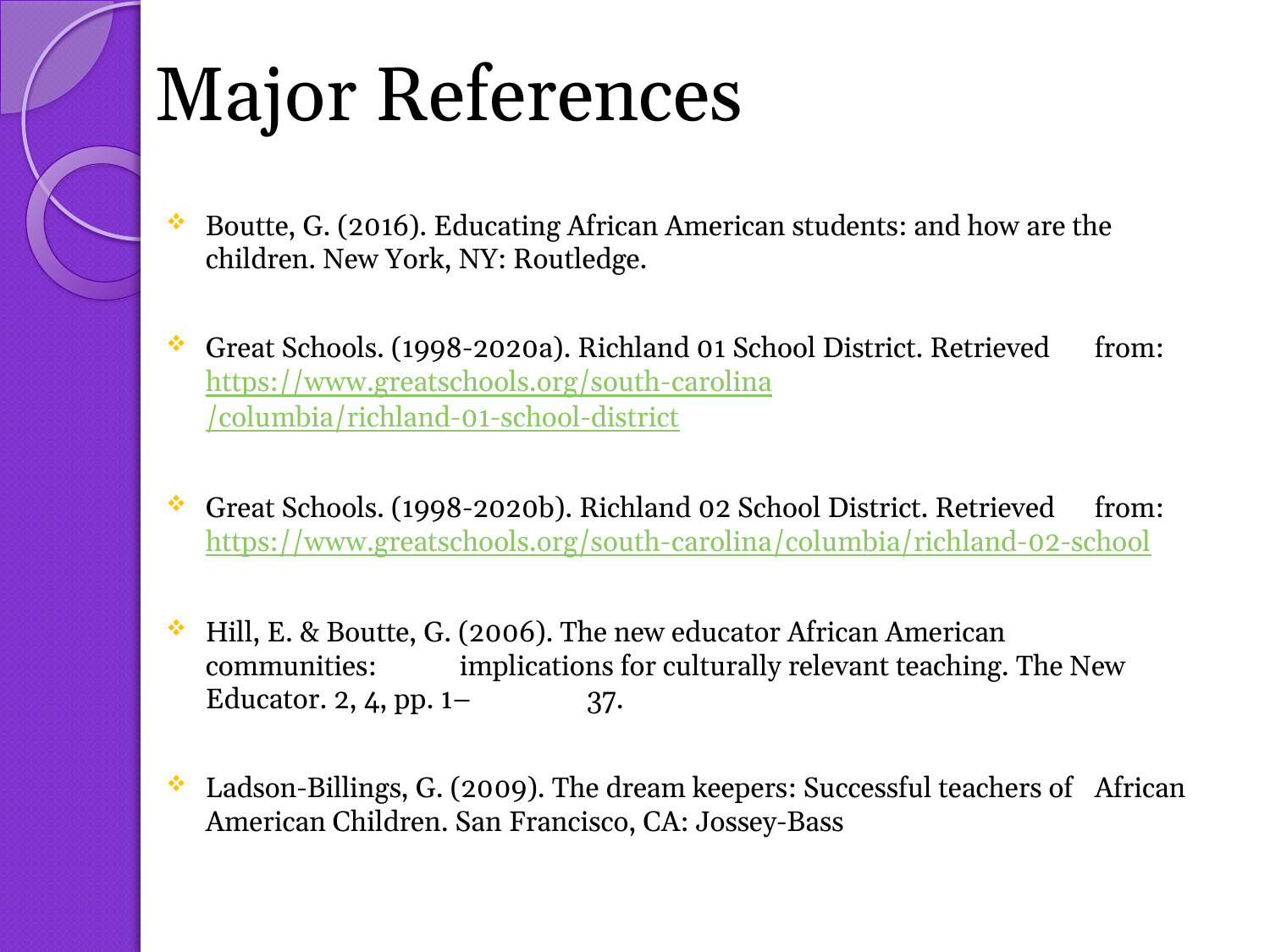

# Major References
Boutte, G. (2016). Educating African American students: and how are the 	children. New York, NY: Routledge.

Great Schools. (1998-2020a). Richland 01 School District. Retrieved 	from: https://www.greatschools.org/south-	carolina/columbia/richland-01-school-district

Great Schools. (1998-2020b). Richland 02 School District. Retrieved 	from: https://www.greatschools.org/south-	carolina/columbia/richland-02-school

Hill, E. & Boutte, G. (2006). The new educator African American 	communities: 	implications for culturally relevant teaching. The New Educator. 2, 4, pp. 1–	37.

Ladson-Billings, G. (2009). The dream keepers: Successful teachers of 	African American Children. San Francisco, CA: Jossey-Bass